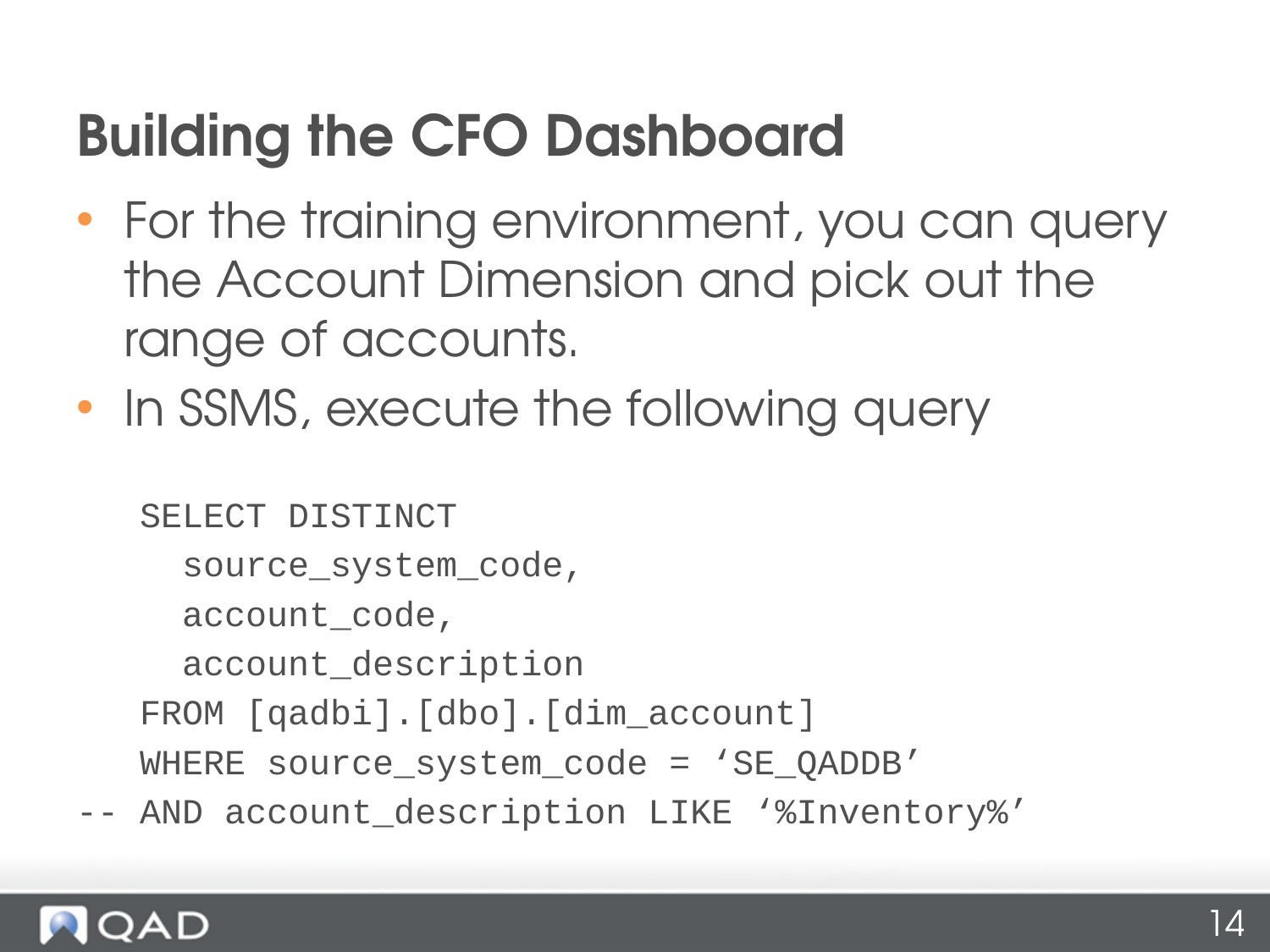

# Building the CFO Dashboard
For the training environment, you can query the Account Dimension and pick out the range of accounts.
In SSMS, execute the following query

   SELECT DISTINCT
     source_system_code,
     account_code,
     account_description
   FROM [qadbi].[dbo].[dim_account]
   WHERE source_system_code = ‘SE_QADDB’
-- AND account_description LIKE ‘%Inventory%’
14